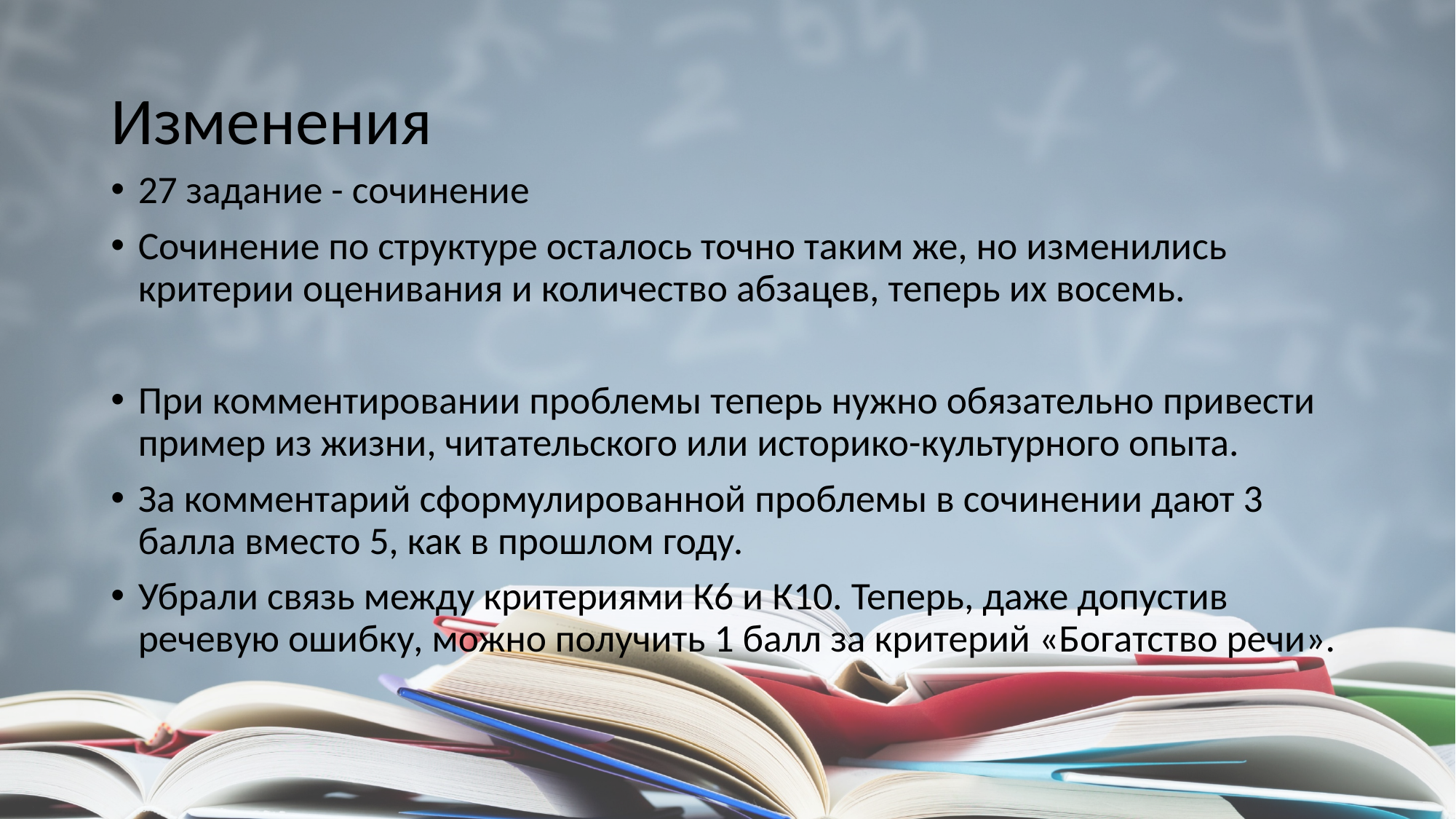

# Изменения
27 задание - сочинение
Сочинение по структуре осталось точно таким же, но изменились критерии оценивания и количество абзацев, теперь их восемь.

При комментировании проблемы теперь нужно обязательно привести пример из жизни, читательского или историко-культурного опыта.
За комментарий сформулированной проблемы в сочинении дают 3 балла вместо 5, как в прошлом году.
Убрали связь между критериями К6 и К10. Теперь, даже допустив речевую ошибку, можно получить 1 балл за критерий «Богатство речи».